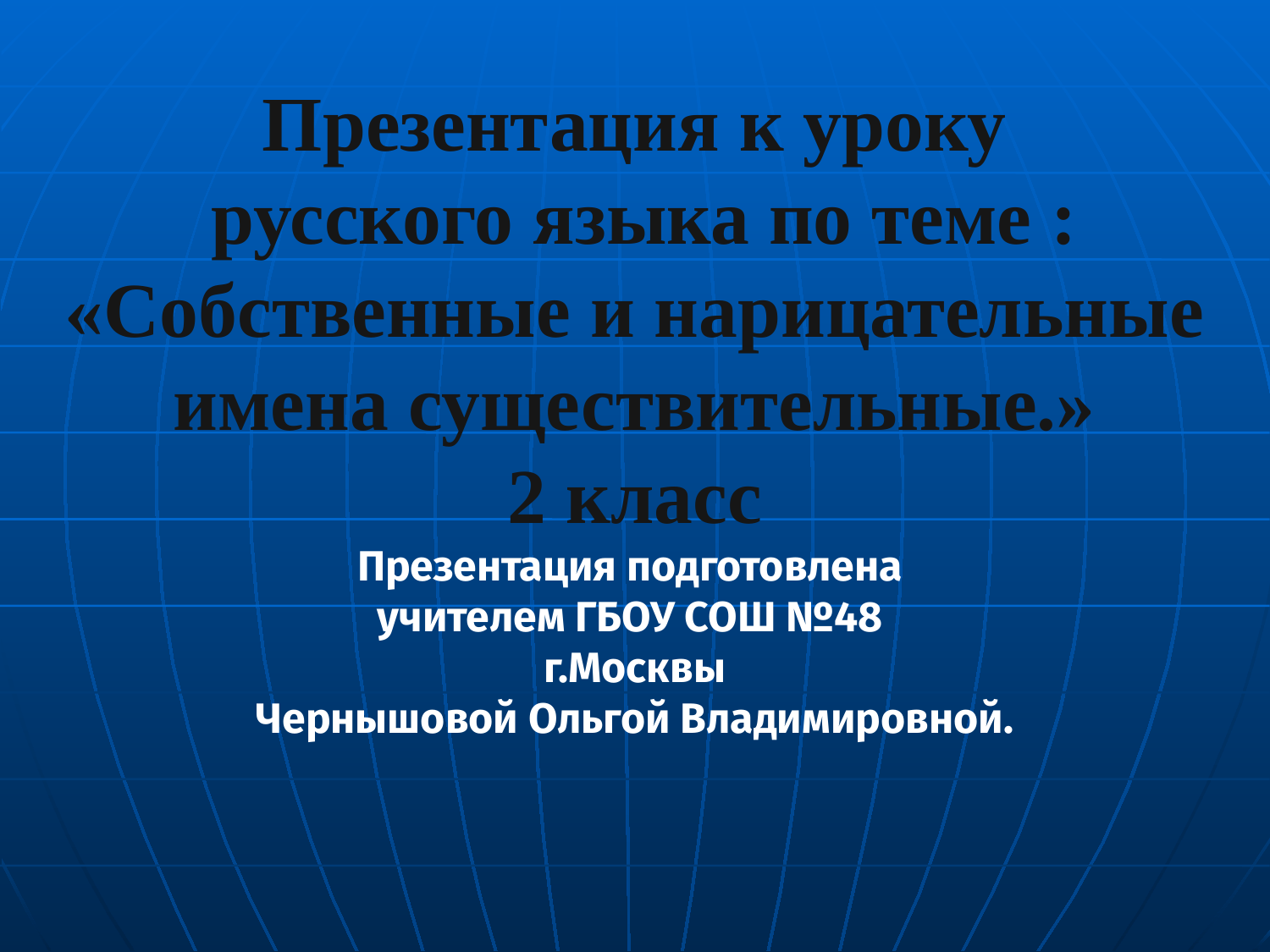

# Презентация к уроку русского языка по теме : «Собственные и нарицательные имена существительные.» 2 класс Презентация подготовлена учителем ГБОУ СОШ №48 г.Москвы Чернышовой Ольгой Владимировной.